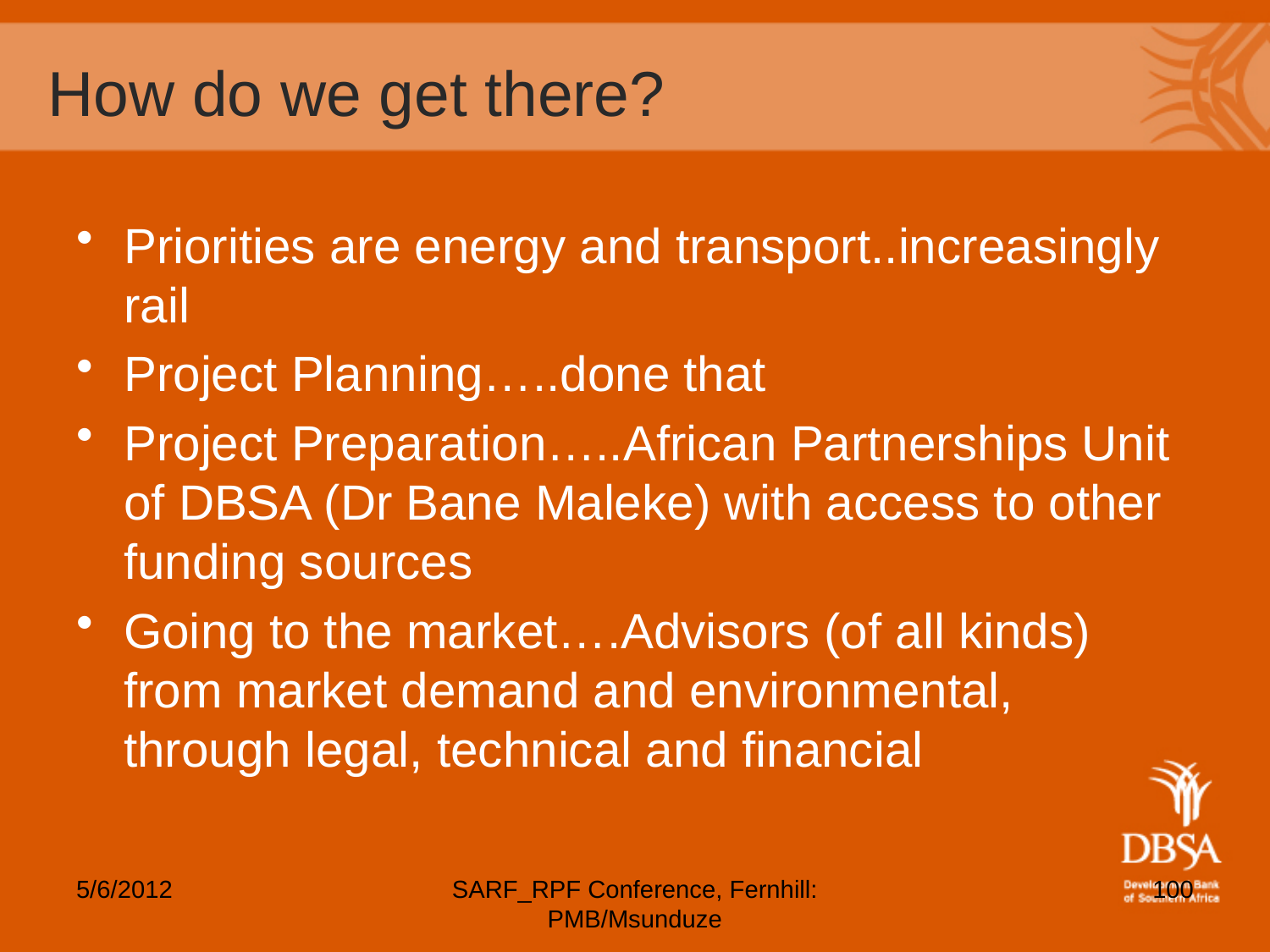

# How do we get there?
Priorities are energy and transport..increasingly rail
Project Planning…..done that
Project Preparation…..African Partnerships Unit of DBSA (Dr Bane Maleke) with access to other funding sources
Going to the market….Advisors (of all kinds) from market demand and environmental, through legal, technical and financial
5/6/2012
SARF_RPF Conference, Fernhill: PMB/Msunduze
100